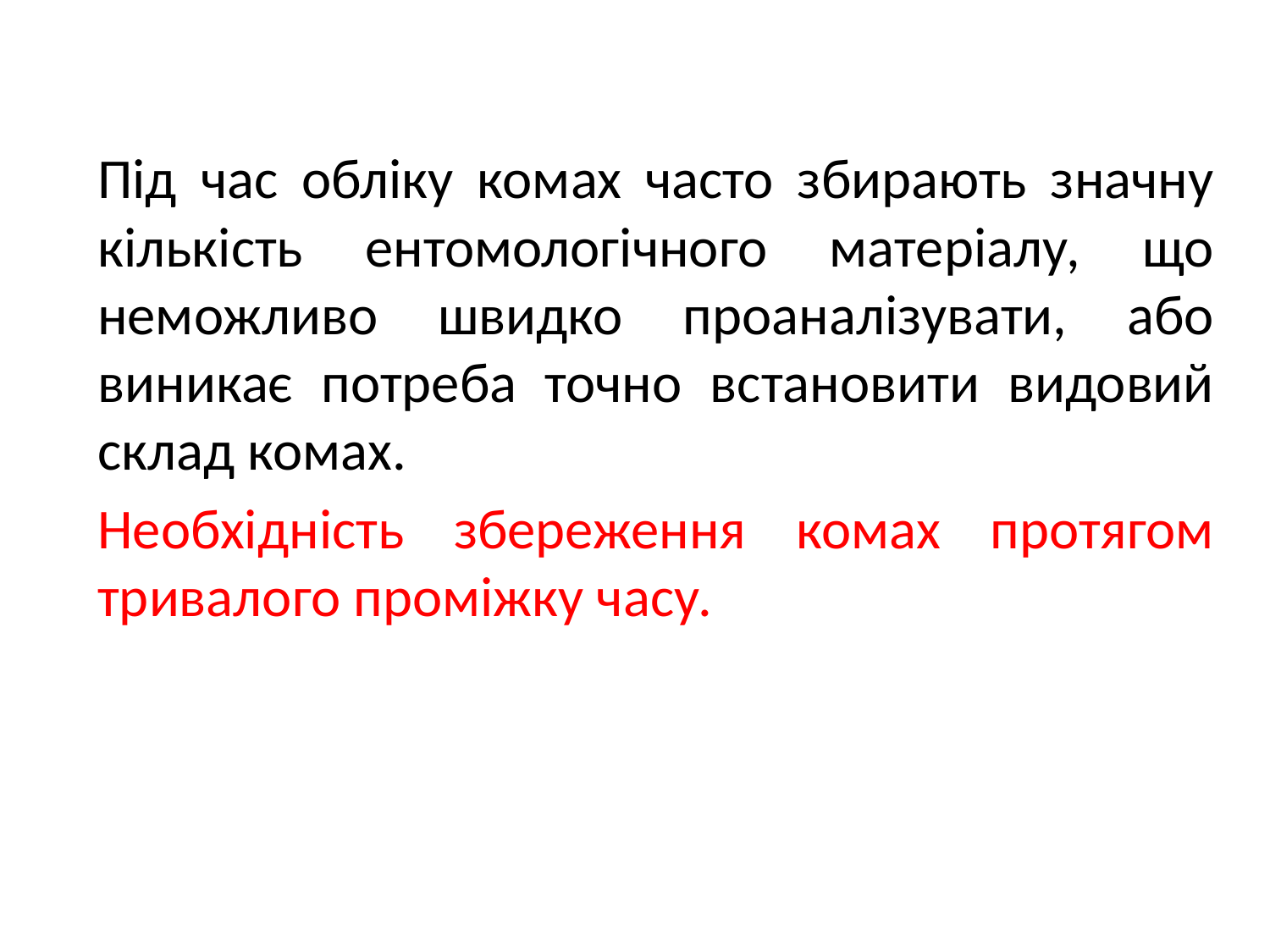

Під час обліку комах часто збирають значну кількість ентомологічного матеріалу, що неможливо швидко проаналізувати, або виникає потреба точно встановити видовий склад комах.
Необхідність збереження комах протягом тривалого проміжку часу.